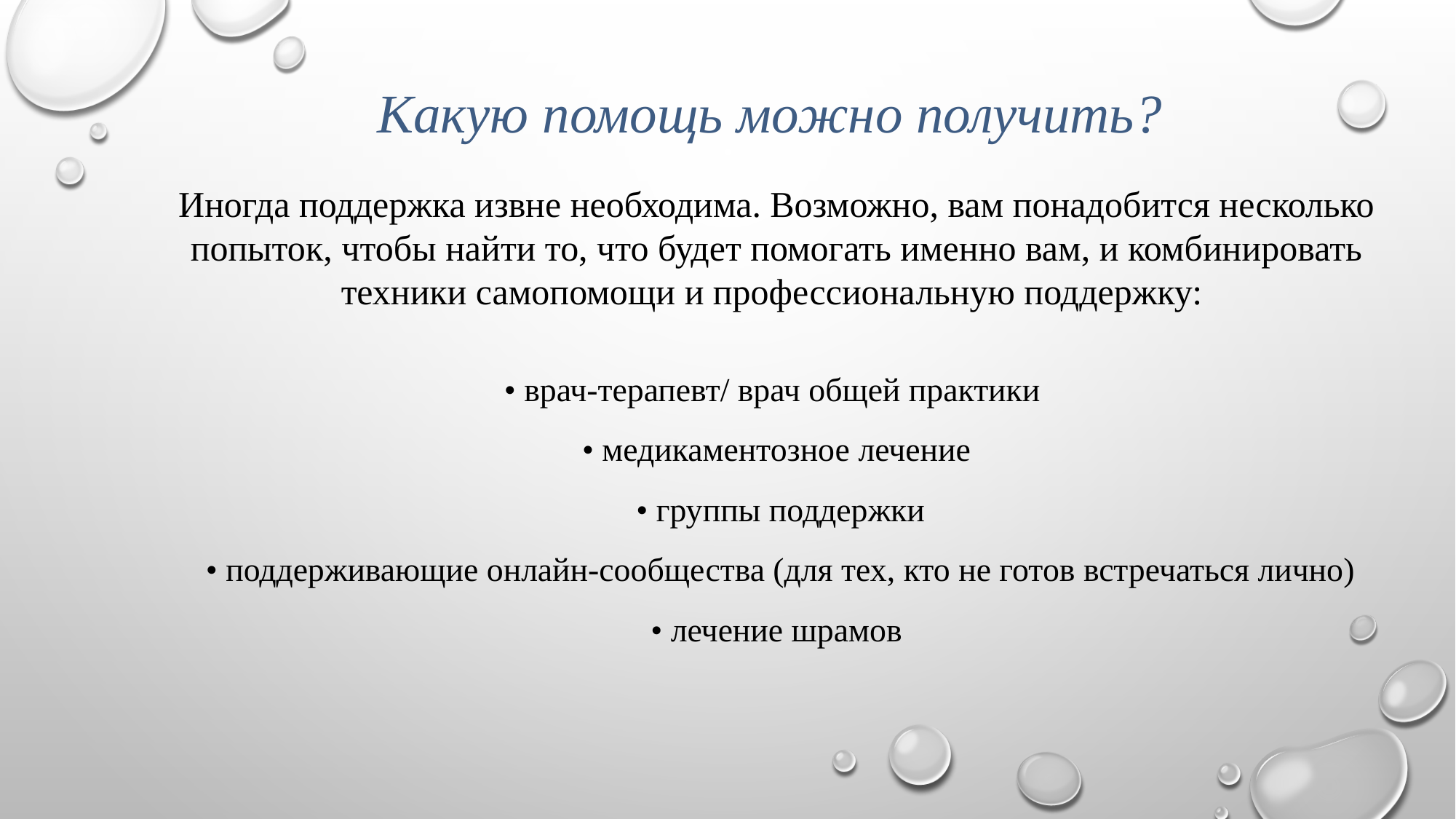

Какую помощь можно получить?

Иногда поддержка извне необходима. Возможно, вам понадобится несколько попыток, чтобы найти то, что будет помогать именно вам, и комбинировать техники самопомощи и профессиональную поддержку:

• врач-терапевт/ врач общей практики
• медикаментозное лечение
 • группы поддержки
 • поддерживающие онлайн-сообщества (для тех, кто не готов встречаться лично)
• лечение шрамов